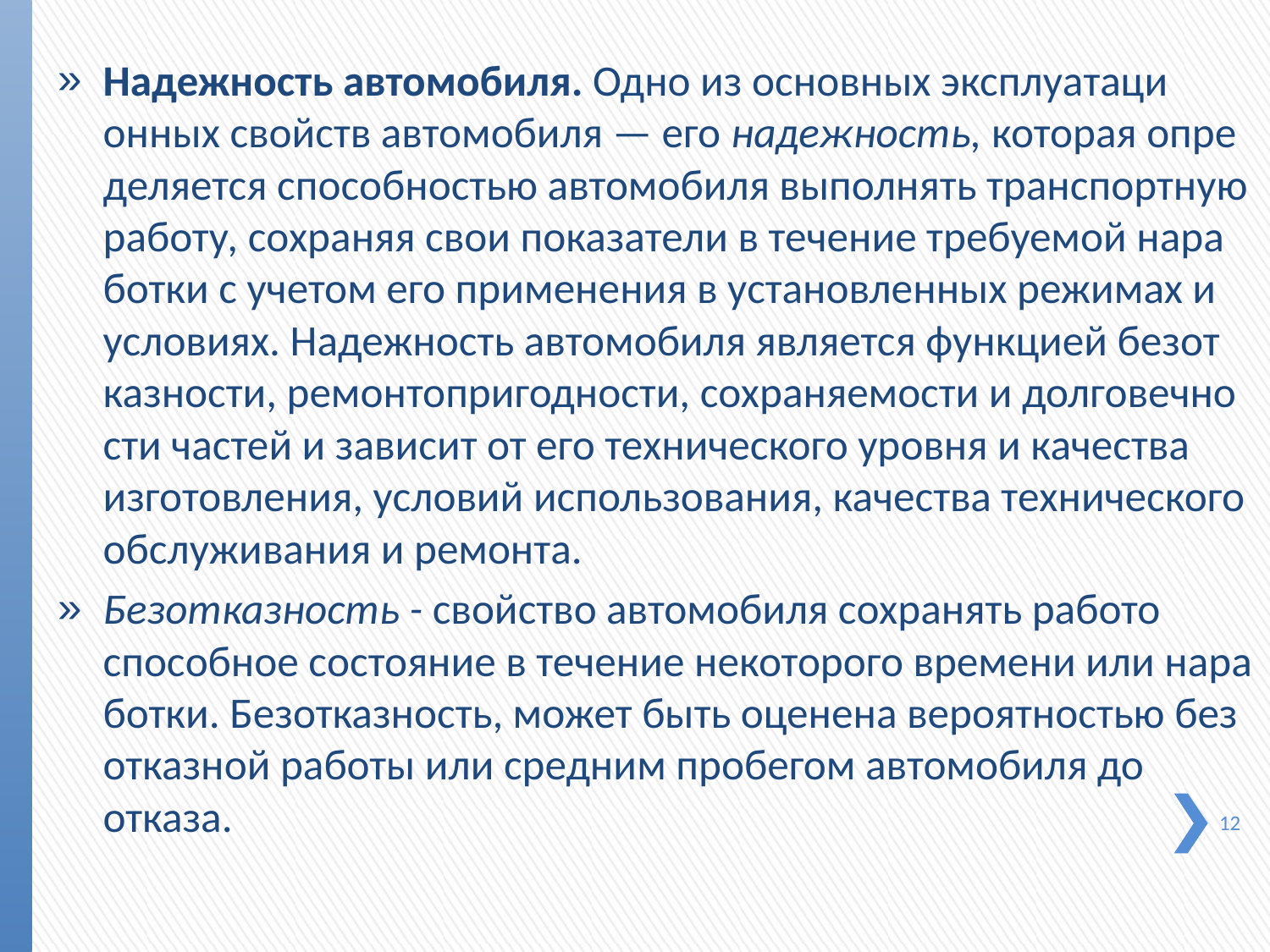

Надежность автомобиля. Одно из основных эксплуатаци­онных свойств автомобиля — его надежность, которая опре­деляется способностью автомобиля выполнять транспортную работу, сохраняя свои показатели в течение требуемой нара­ботки с учетом его применения в установленных режимах и условиях. Надежность автомобиля является функцией безот­казности, ремонтопригодности, сохраняемости и долговечно­сти частей и зависит от его технического уровня и качества изготовления, условий использования, качества технического обслуживания и ремонта.
Безотказность - свойство автомобиля сохранять работо­способное состояние в течение некоторого времени или нара­ботки. Безотказность, может быть оценена вероятностью без­отказной работы или средним пробегом автомобиля до отказа.
12